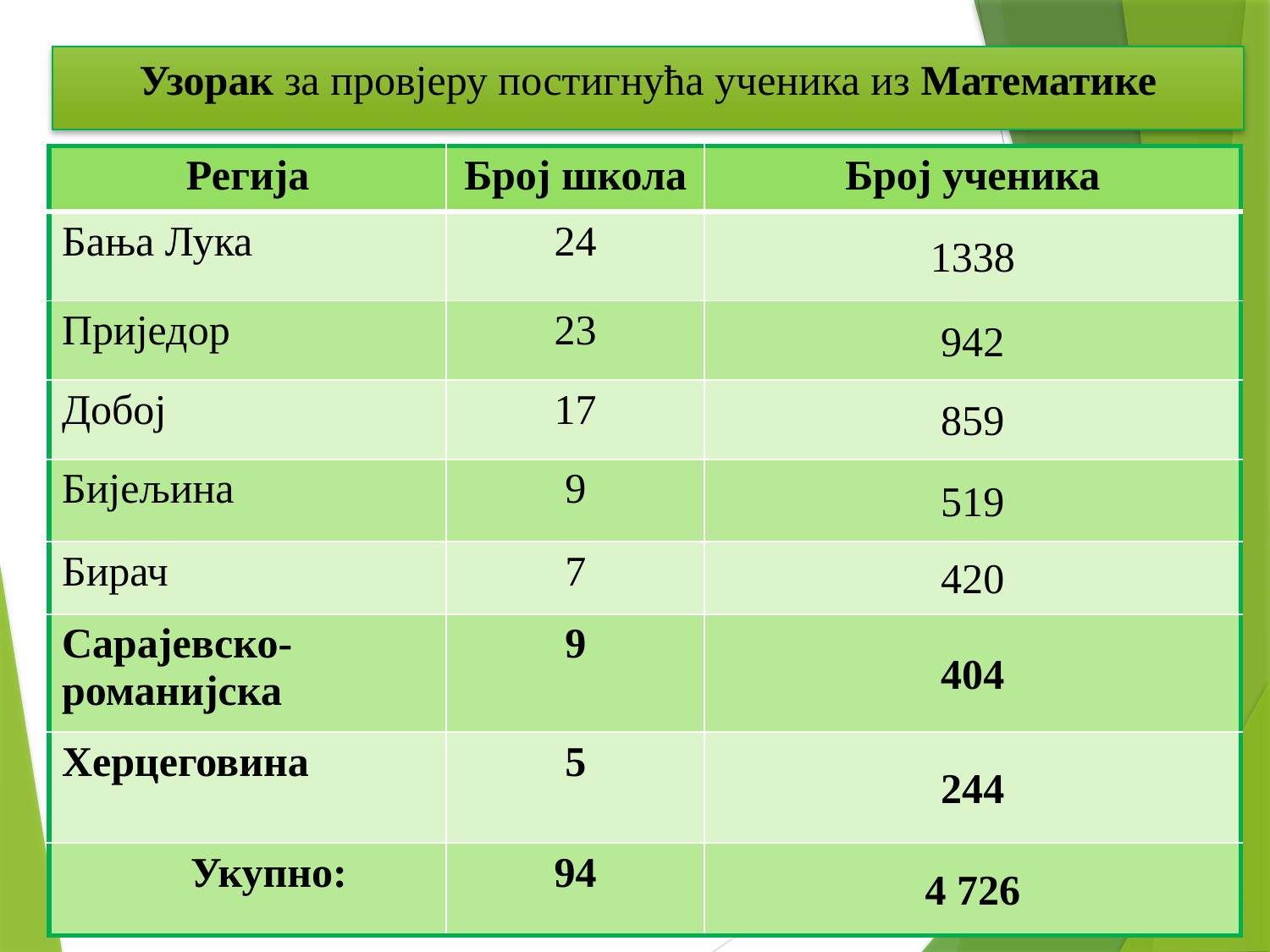

# Узорак за провјеру постигнућа ученика из Математике
| Регија | Број школа | Број ученика |
| --- | --- | --- |
| Бања Лука | 24 | 1338 |
| Приједор | 23 | 942 |
| Добој | 17 | 859 |
| Бијељина | 9 | 519 |
| Бирач | 7 | 420 |
| Сарајевско-романијска | 9 | 404 |
| Херцеговина | 5 | 244 |
| Укупно: | 94 | 4 726 |
5